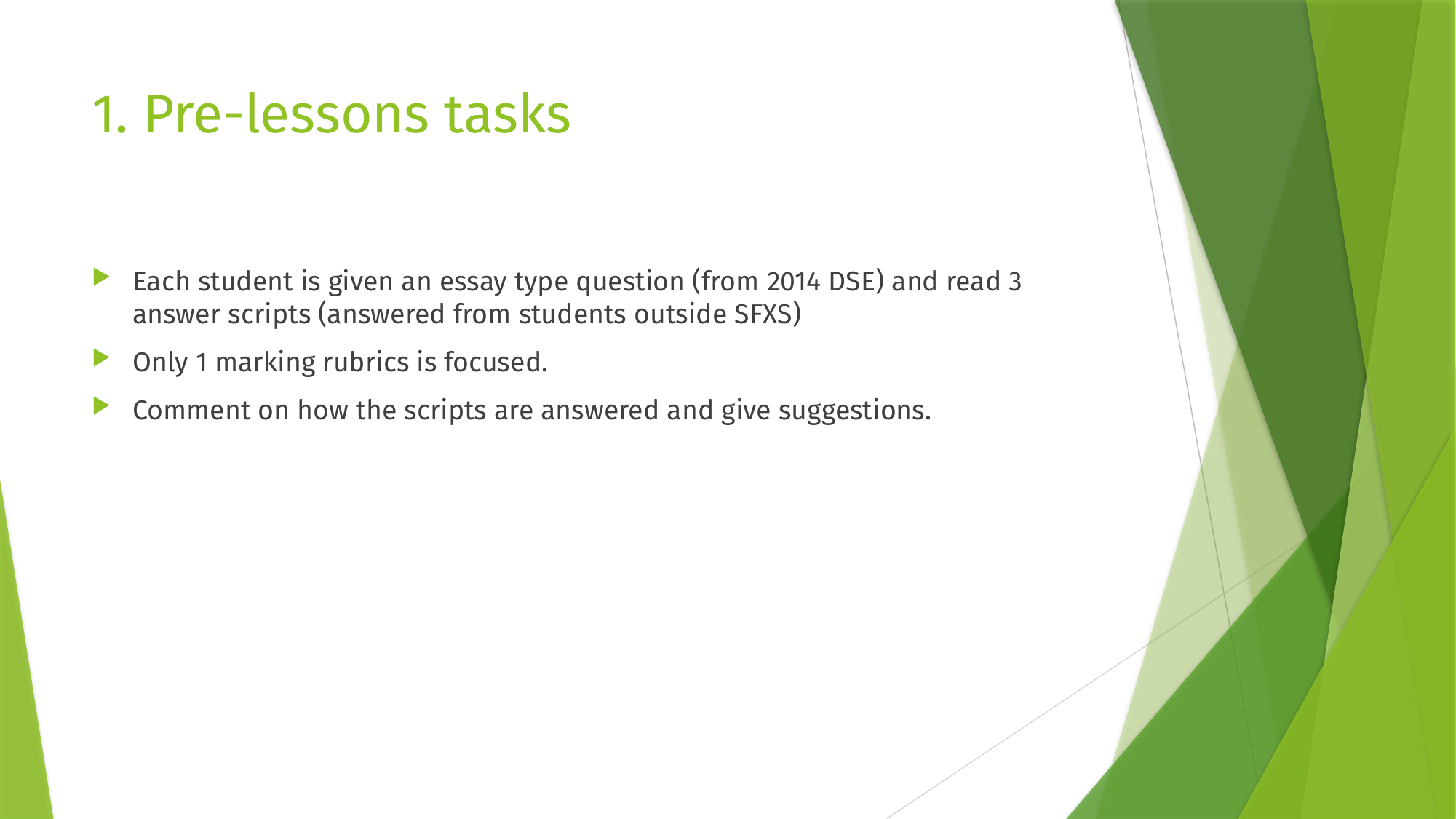

# 1. Pre-lessons tasks
Each student is given an essay type question (from 2014 DSE) and read 3 answer scripts (answered from students outside SFXS)
Only 1 marking rubrics is focused.
Comment on how the scripts are answered and give suggestions.